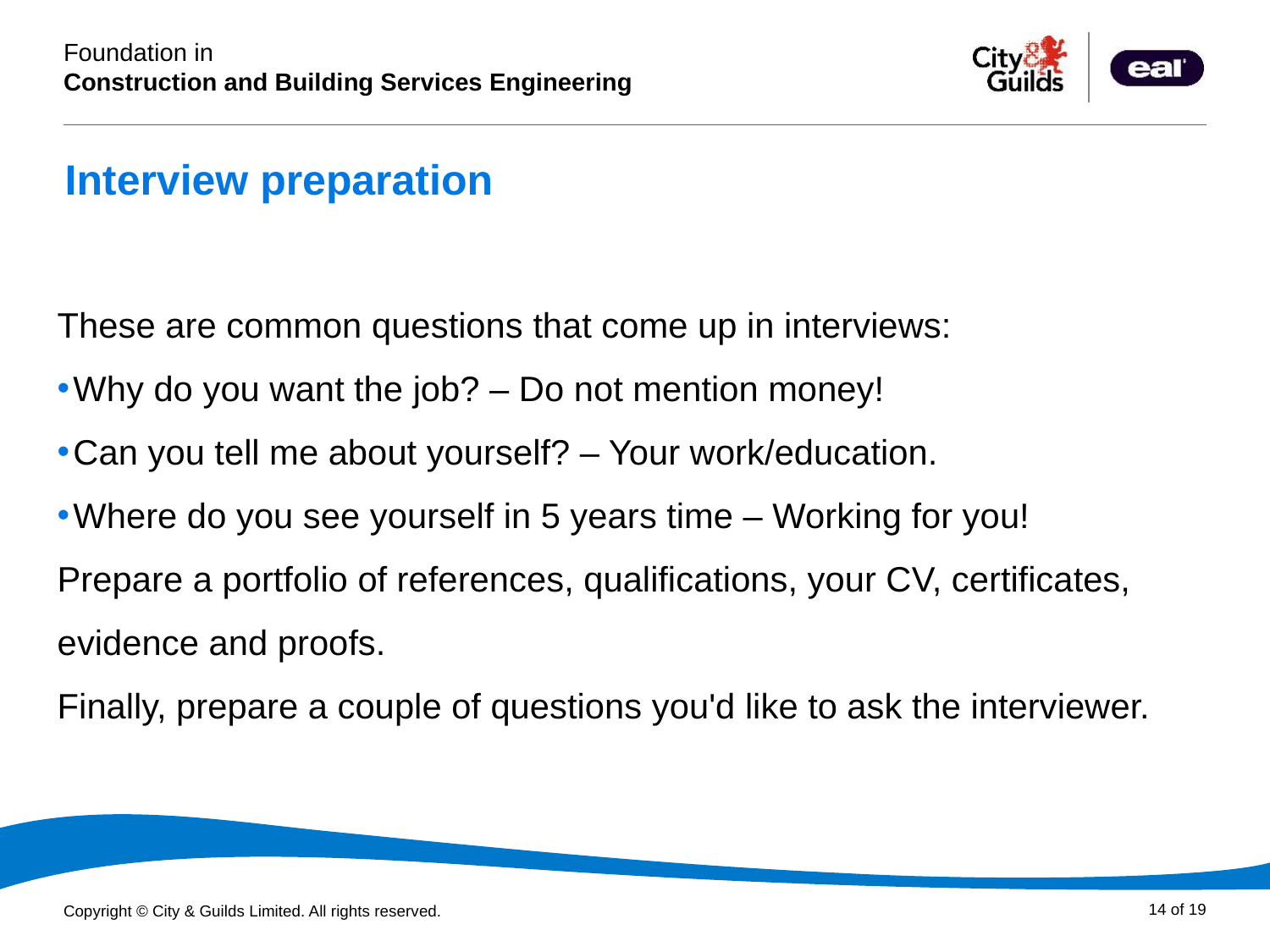

Interview preparation

These are common questions that come up in interviews:
Why do you want the job? – Do not mention money!
Can you tell me about yourself? – Your work/education.
Where do you see yourself in 5 years time – Working for you!
Prepare a portfolio of references, qualifications, your CV, certificates, evidence and proofs.
Finally, prepare a couple of questions you'd like to ask the interviewer.